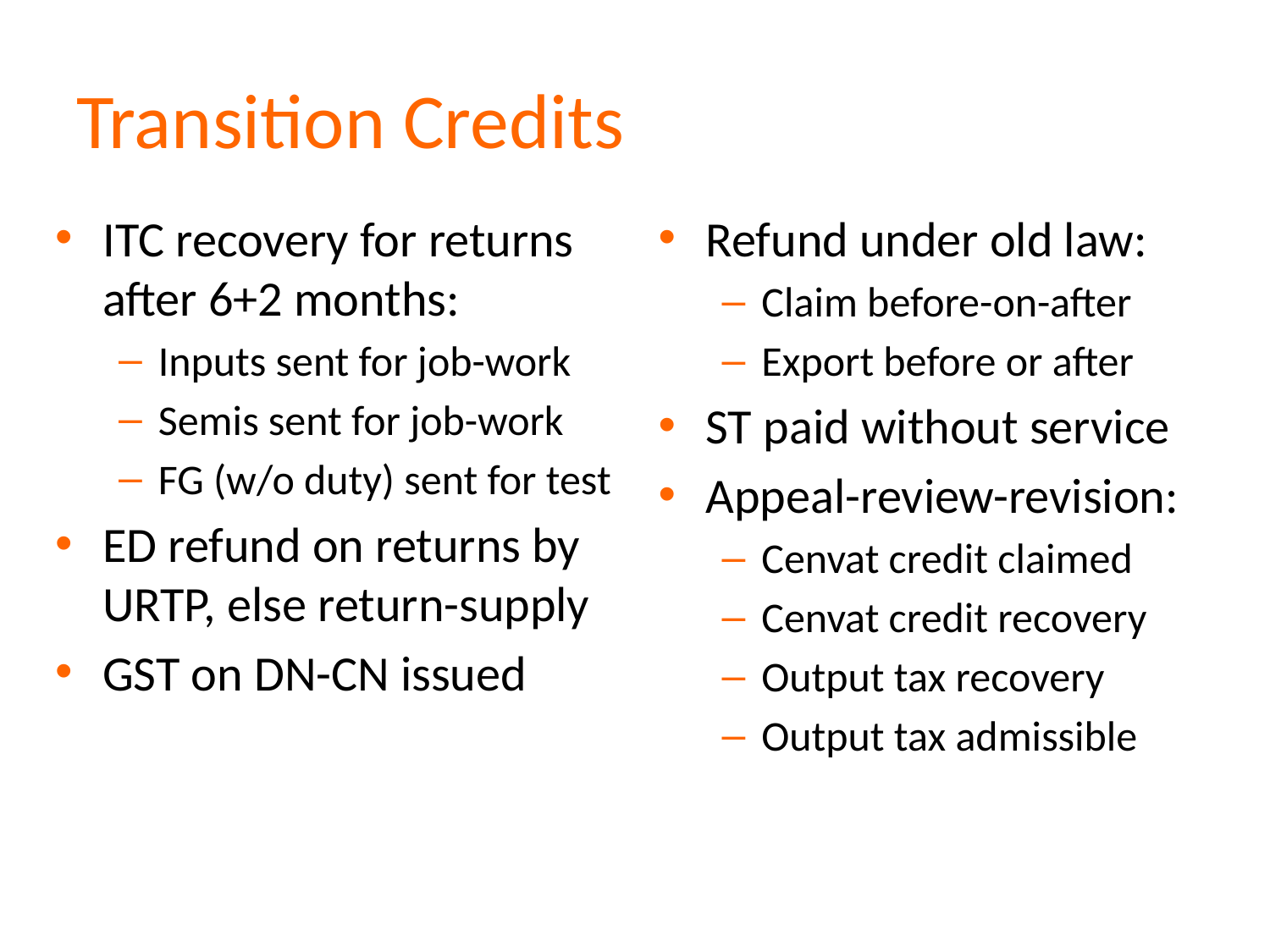

# Transition Credits
ITC recovery for returns after 6+2 months:
Inputs sent for job-work
Semis sent for job-work
FG (w/o duty) sent for test
ED refund on returns by URTP, else return-supply
GST on DN-CN issued

Refund under old law:
Claim before-on-after
Export before or after
ST paid without service
Appeal-review-revision:
Cenvat credit claimed
Cenvat credit recovery
Output tax recovery
Output tax admissible